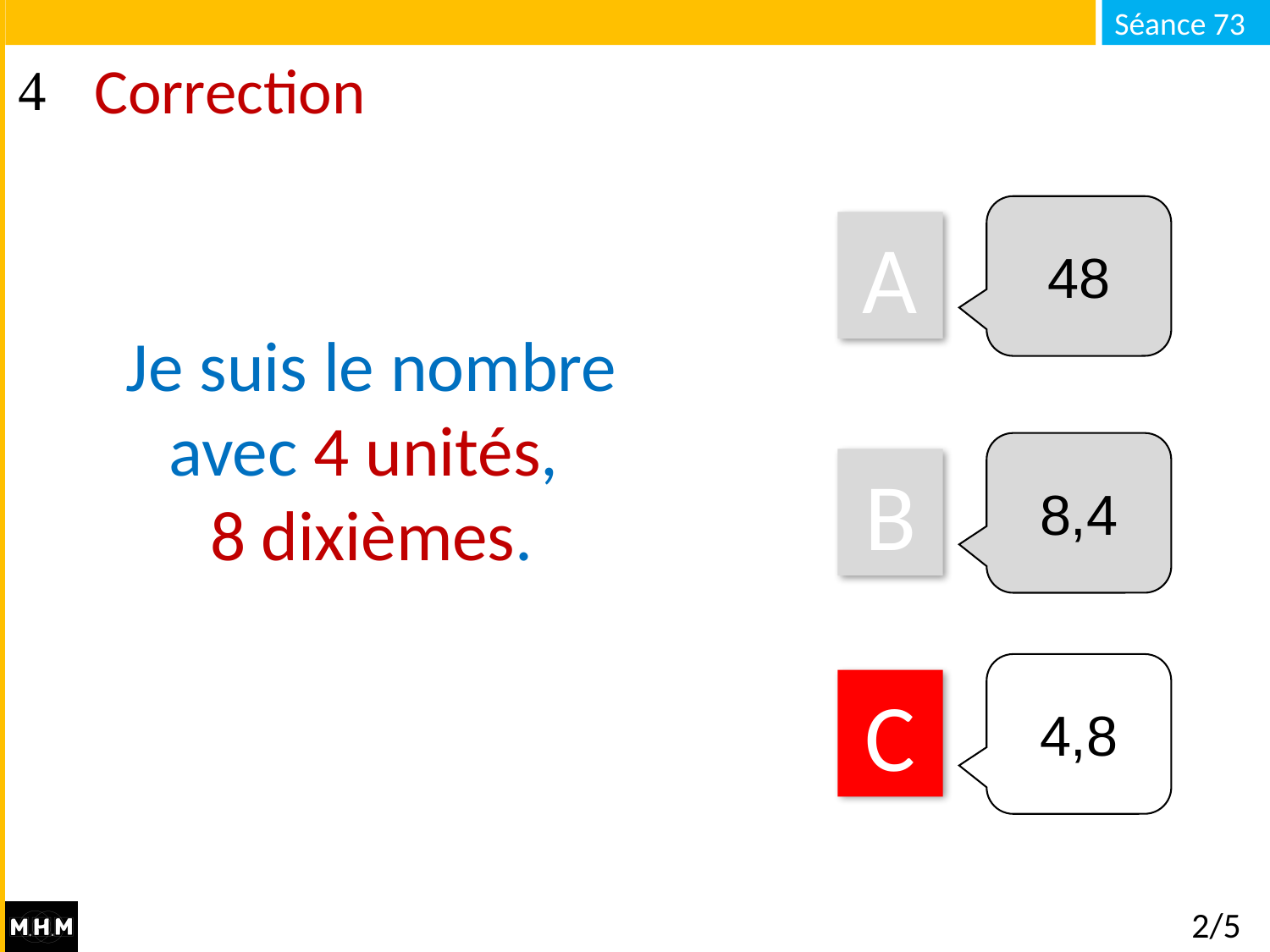

# Correction
48
A
Je suis le nombre avec 4 unités,
8 dixièmes.
8,4
B
4,8
C
2/5